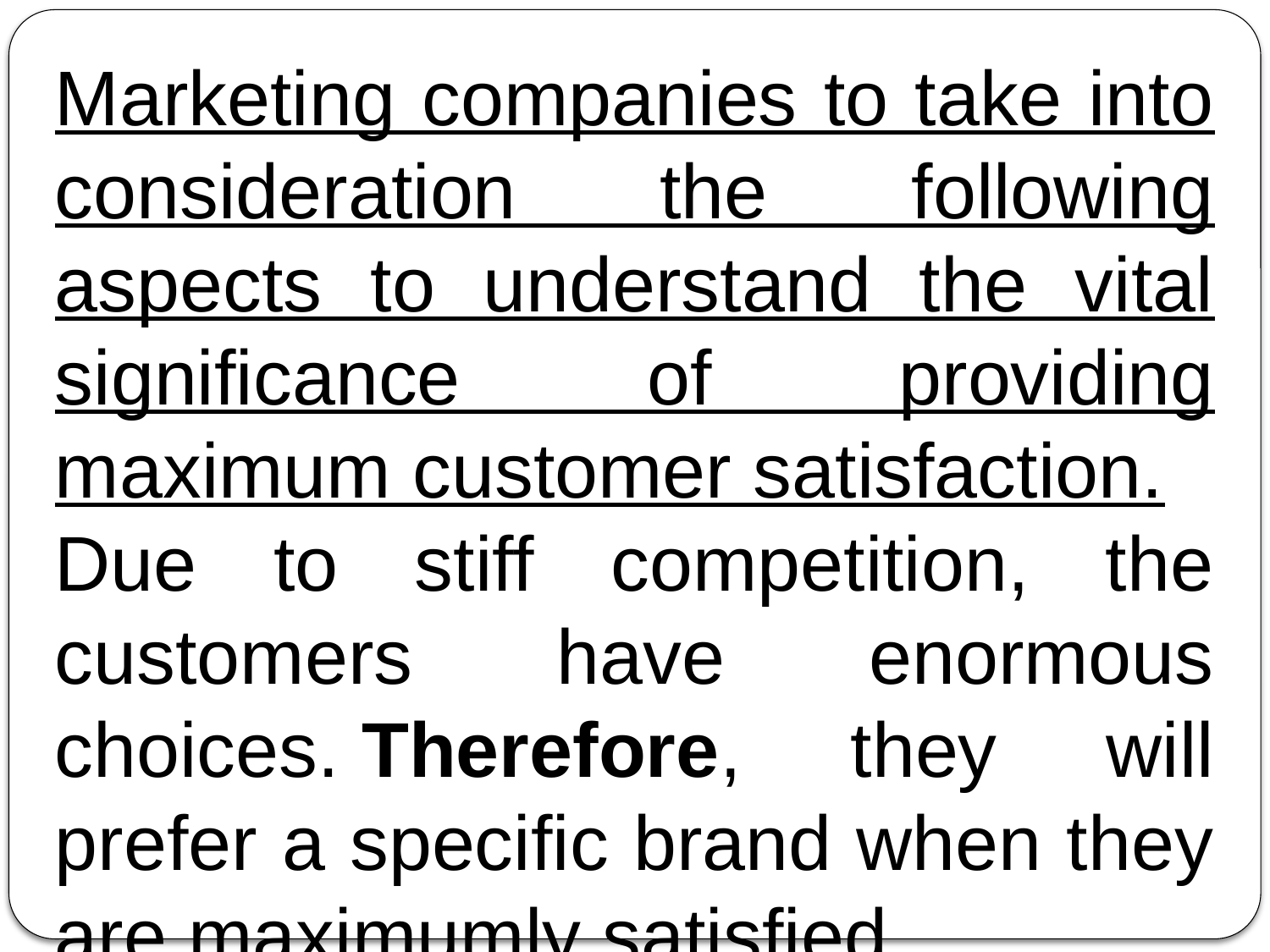

Marketing companies to take into consideration the following aspects to understand the vital significance of providing maximum customer satisfaction.
Due to stiff competition, the customers have enormous choices. Therefore, they will prefer a specific brand when they are maximumly satisfied.